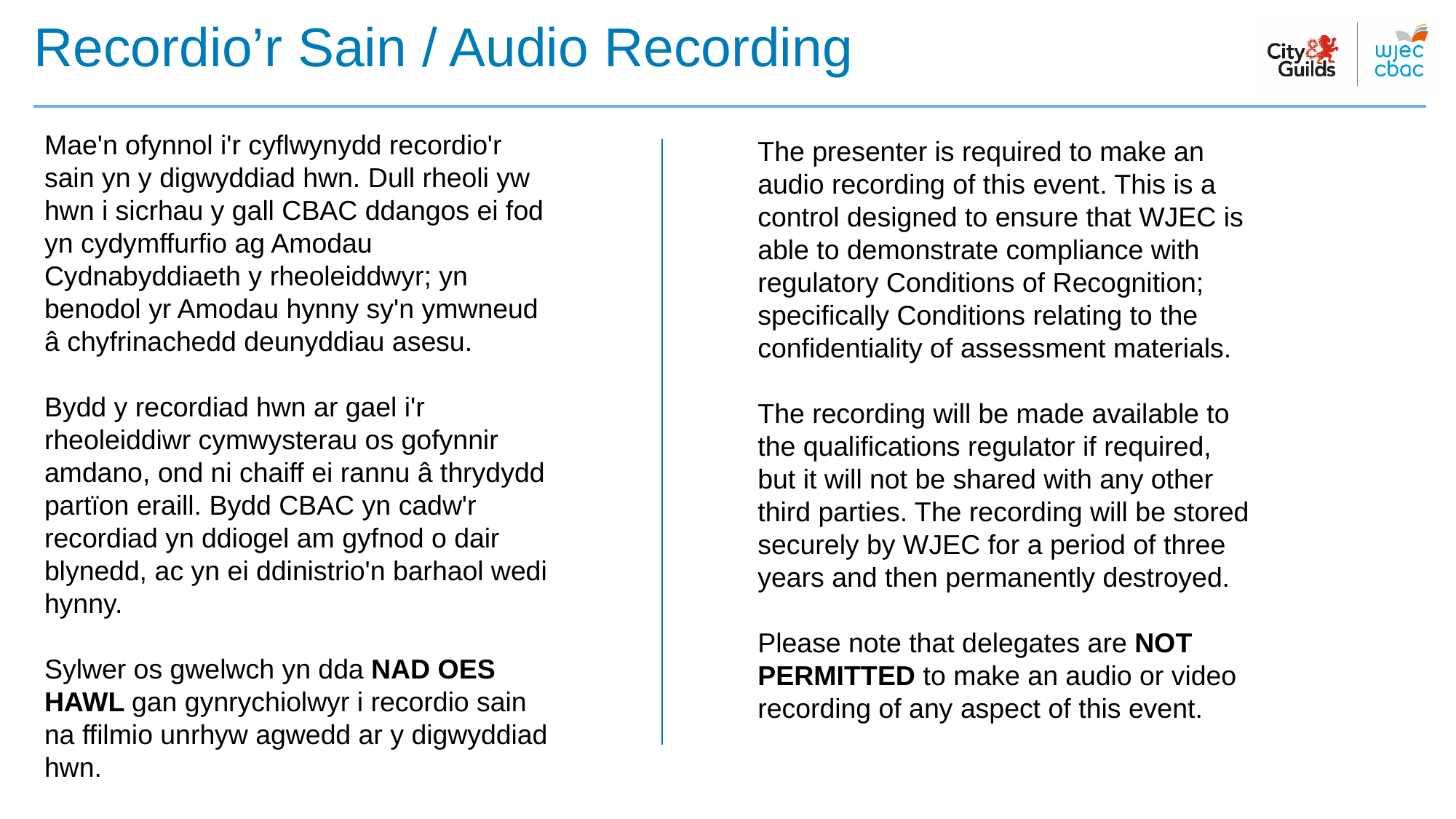

# Recordio’r Sain / Audio Recording
Mae'n ofynnol i'r cyflwynydd recordio'r sain yn y digwyddiad hwn. Dull rheoli yw hwn i sicrhau y gall CBAC ddangos ei fod yn cydymffurfio ag Amodau Cydnabyddiaeth y rheoleiddwyr; yn benodol yr Amodau hynny sy'n ymwneud â chyfrinachedd deunyddiau asesu.

Bydd y recordiad hwn ar gael i'r rheoleiddiwr cymwysterau os gofynnir amdano, ond ni chaiff ei rannu â thrydydd partïon eraill. Bydd CBAC yn cadw'r recordiad yn ddiogel am gyfnod o dair blynedd, ac yn ei ddinistrio'n barhaol wedi hynny.

Sylwer os gwelwch yn dda NAD OES HAWL gan gynrychiolwyr i recordio sain na ffilmio unrhyw agwedd ar y digwyddiad hwn.

The presenter is required to make an audio recording of this event. This is a control designed to ensure that WJEC is able to demonstrate compliance with regulatory Conditions of Recognition; specifically Conditions relating to the confidentiality of assessment materials.

The recording will be made available to the qualifications regulator if required, but it will not be shared with any other third parties. The recording will be stored securely by WJEC for a period of three years and then permanently destroyed.

Please note that delegates are NOT PERMITTED to make an audio or video recording of any aspect of this event.